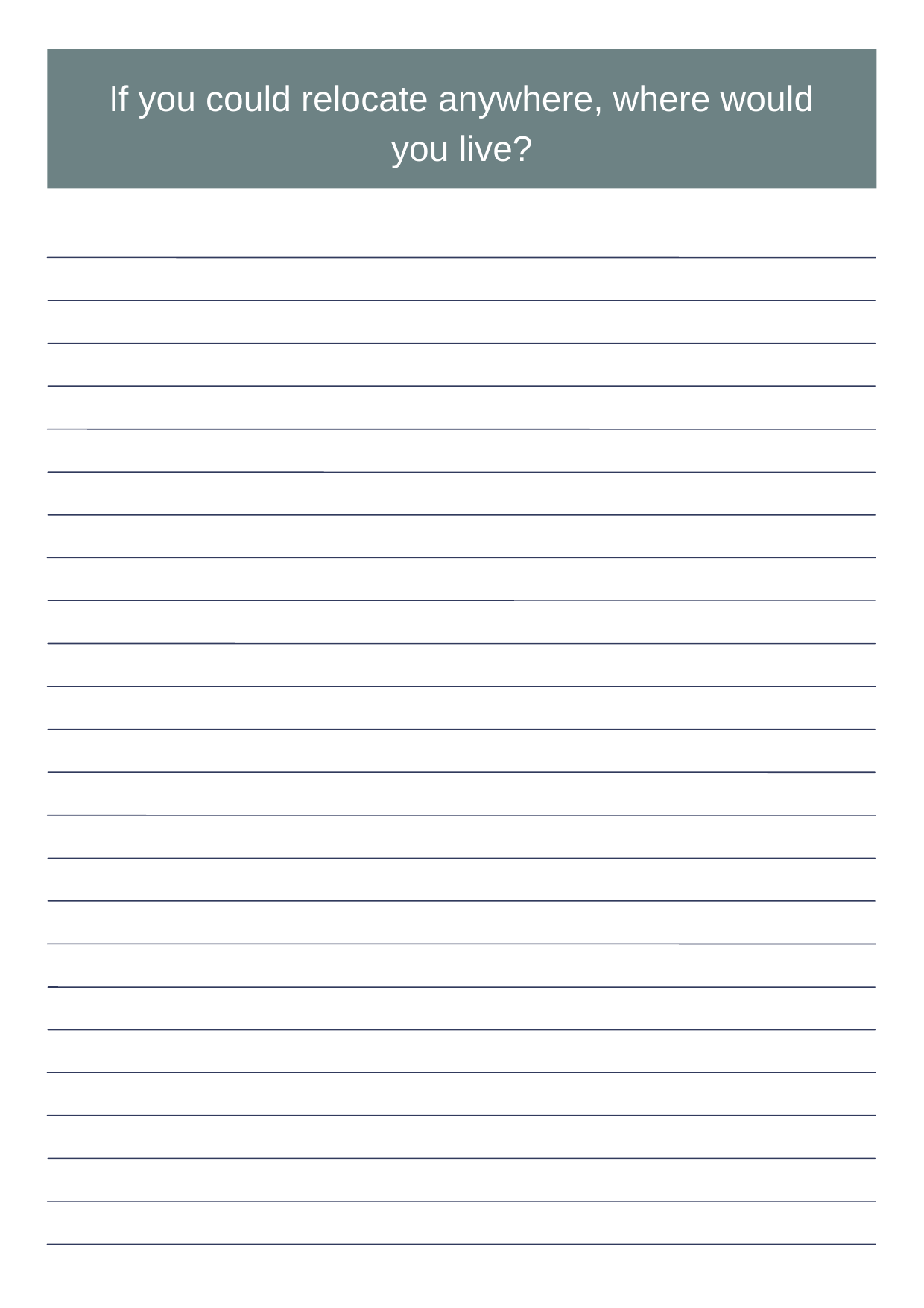

If you could relocate anywhere, where would you live?